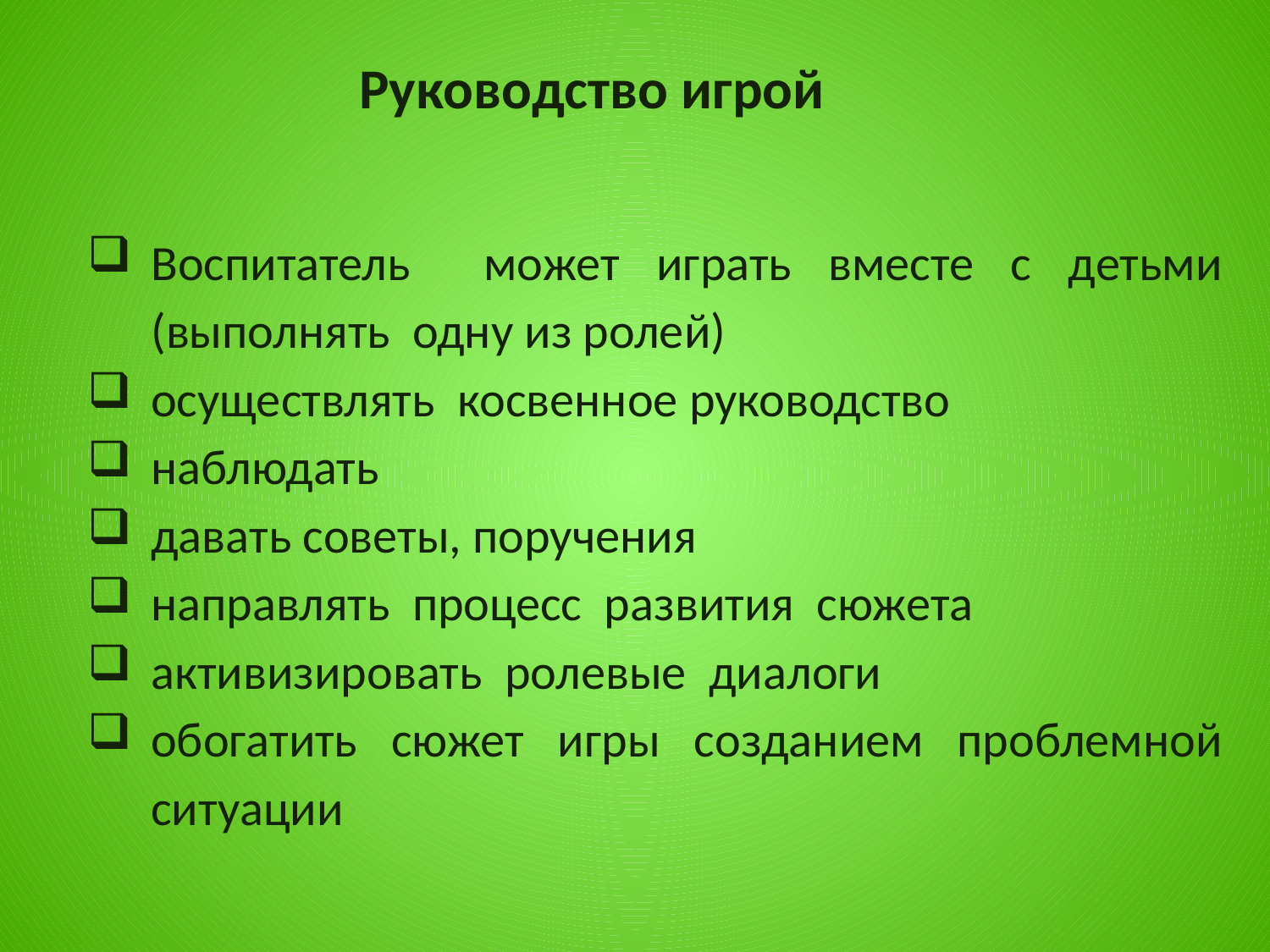

Руководство игрой
Воспитатель  может играть вместе с детьми (выполнять  одну из ролей)
осуществлять  косвенное руководство
наблюдать
давать советы, поручения
направлять  процесс  развития  сюжета
активизировать  ролевые  диалоги
обогатить сюжет игры созданием проблемной ситуации